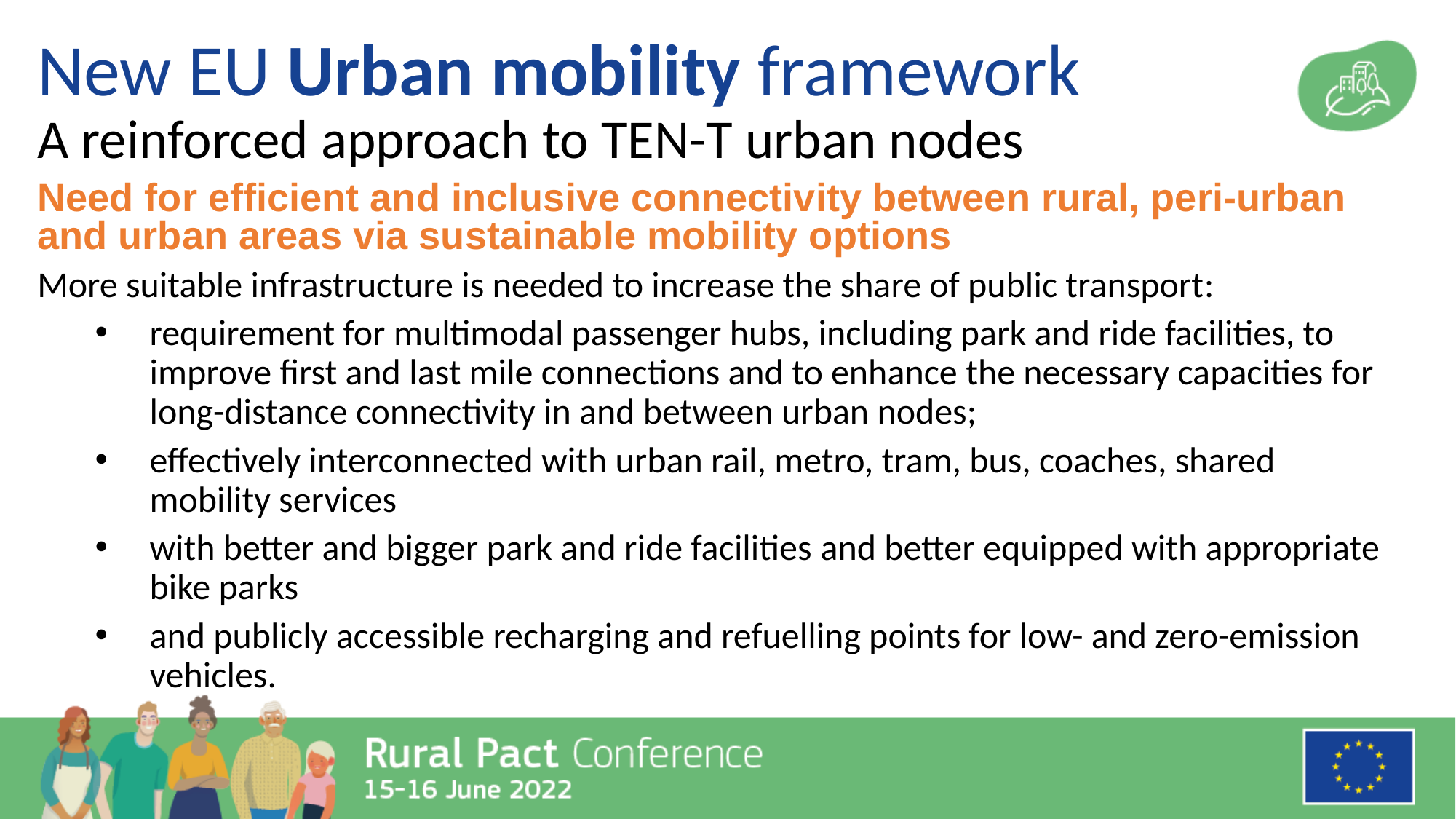

# New EU Urban mobility framework A reinforced approach to TEN-T urban nodes
Need for efficient and inclusive connectivity between rural, peri-urban and urban areas via sustainable mobility options
More suitable infrastructure is needed to increase the share of public transport:
requirement for multimodal passenger hubs, including park and ride facilities, to improve first and last mile connections and to enhance the necessary capacities for long-distance connectivity in and between urban nodes;
effectively interconnected with urban rail, metro, tram, bus, coaches, shared mobility services
with better and bigger park and ride facilities and better equipped with appropriate bike parks
and publicly accessible recharging and refuelling points for low- and zero-emission vehicles.